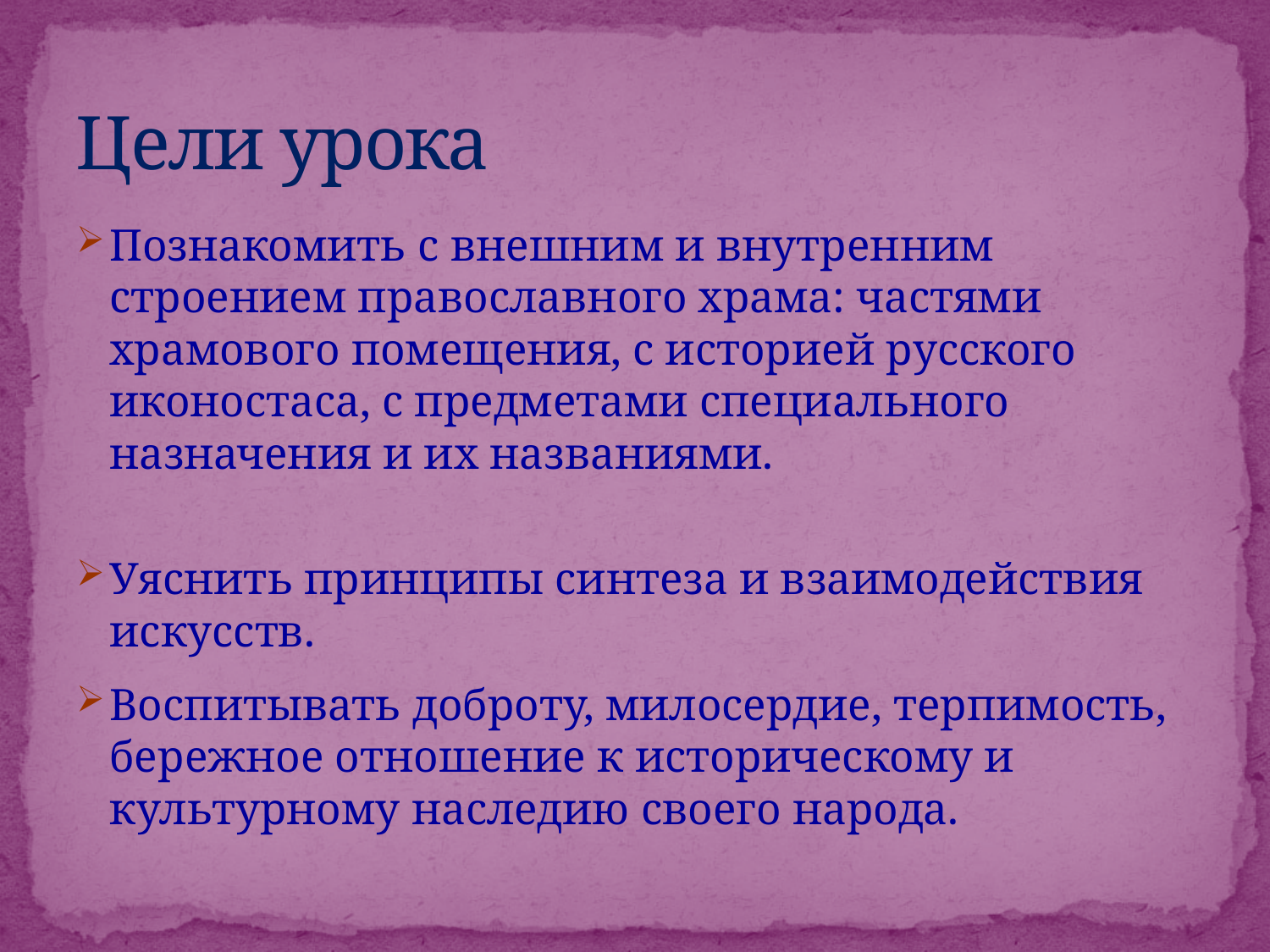

# Цели урока
Познакомить с внешним и внутренним строением православного храма: частями храмового помещения, с историей русского иконостаса, с предметами специального назначения и их названиями.
Уяснить принципы синтеза и взаимодействия искусств.
Воспитывать доброту, милосердие, терпимость, бережное отношение к историческому и культурному наследию своего народа.